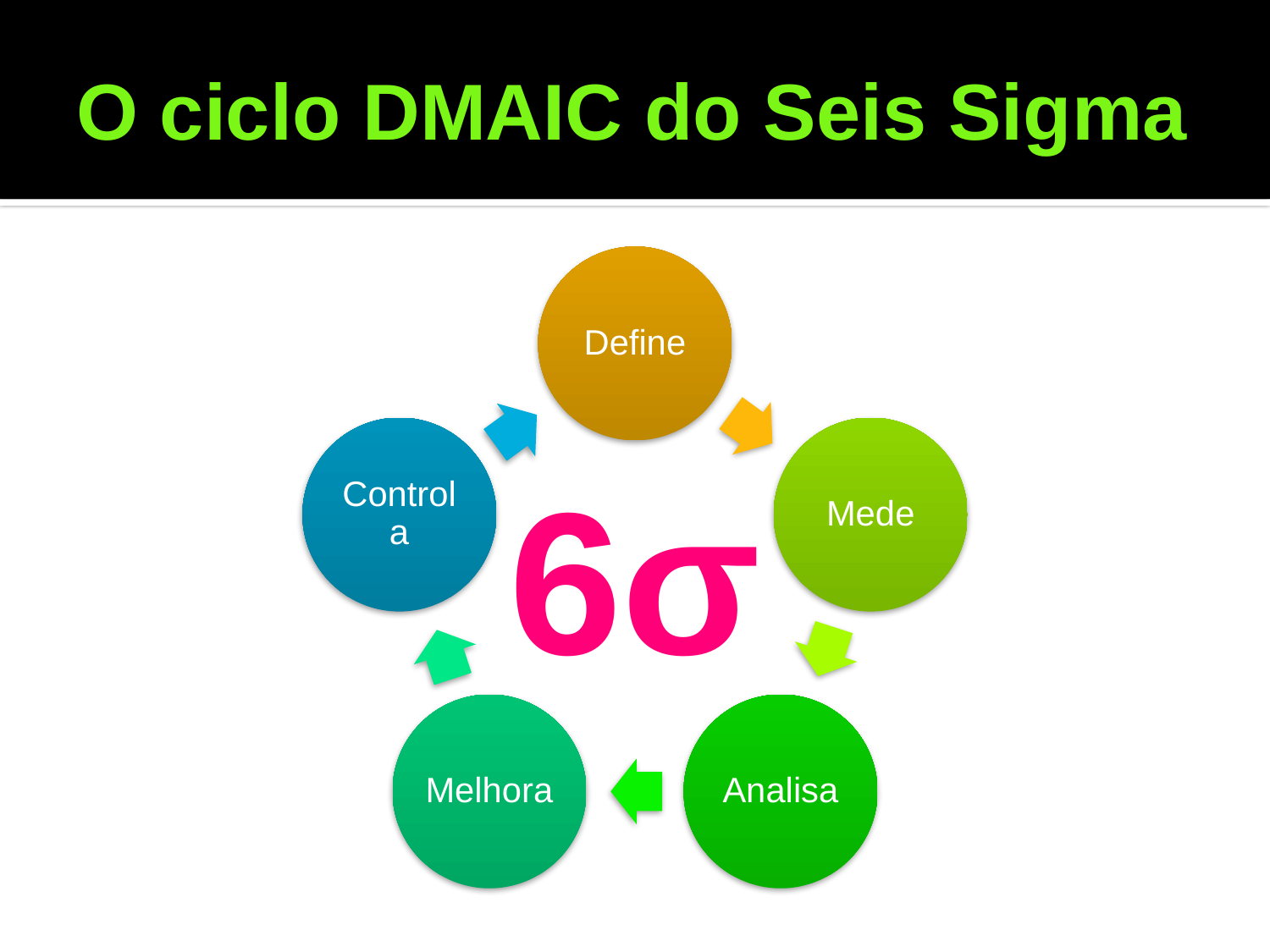

# O ciclo DMAIC do Seis Sigma
Define

Mede

Analisa

Melhora

Controla

6σ